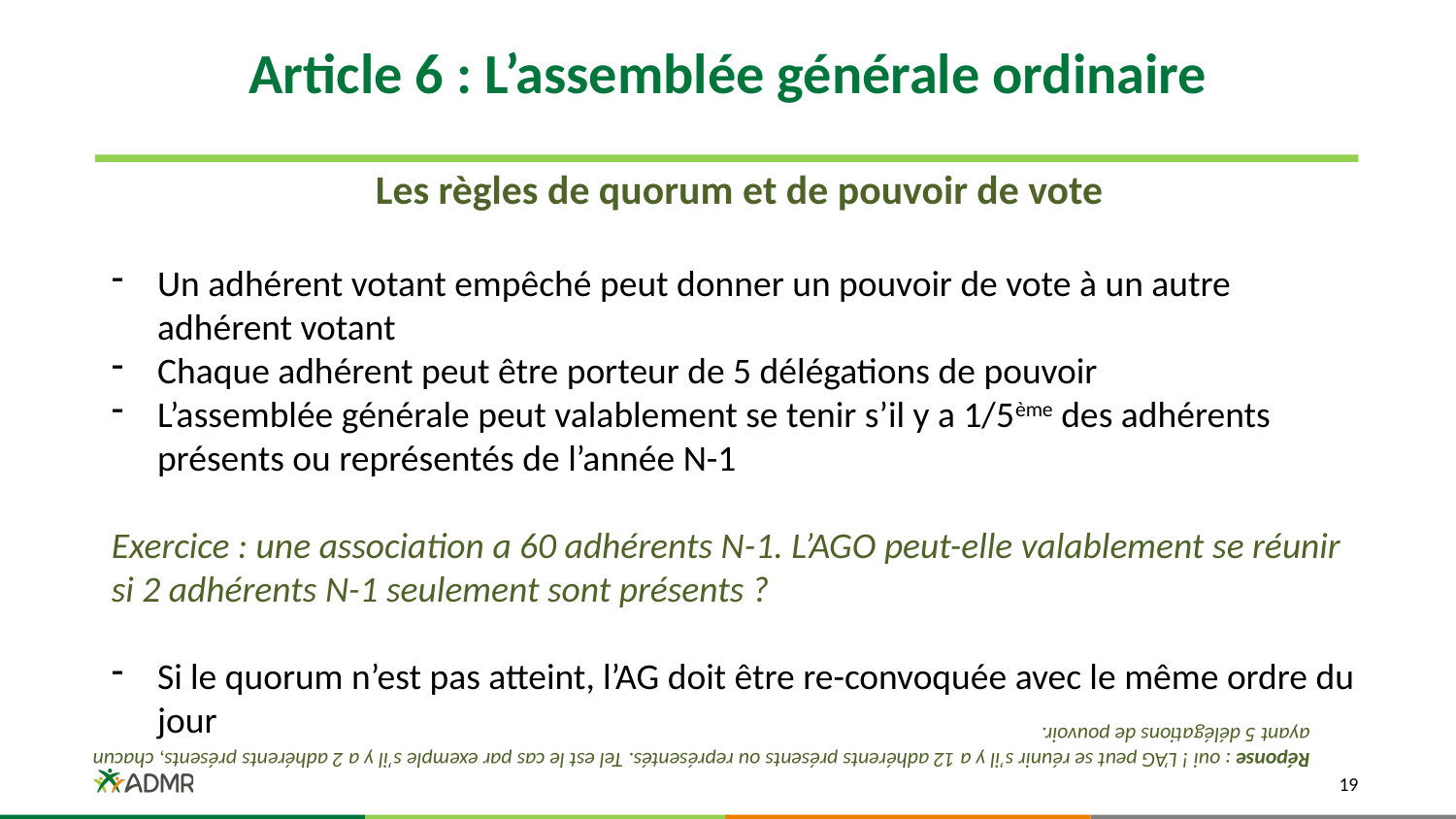

# Article 6 : L’assemblée générale ordinaire
Les règles de quorum et de pouvoir de vote

Un adhérent votant empêché peut donner un pouvoir de vote à un autre adhérent votant
Chaque adhérent peut être porteur de 5 délégations de pouvoir
L’assemblée générale peut valablement se tenir s’il y a 1/5ème des adhérents présents ou représentés de l’année N-1

Exercice : une association a 60 adhérents N-1. L’AGO peut-elle valablement se réunir si 2 adhérents N-1 seulement sont présents ?

Si le quorum n’est pas atteint, l’AG doit être re-convoquée avec le même ordre du jour
Réponse : oui ! L’AG peut se réunir s’il y a 12 adhérents présents ou représentés. Tel est le cas par exemple s’il y a 2 adhérents présents, chacun ayant 5 délégations de pouvoir.